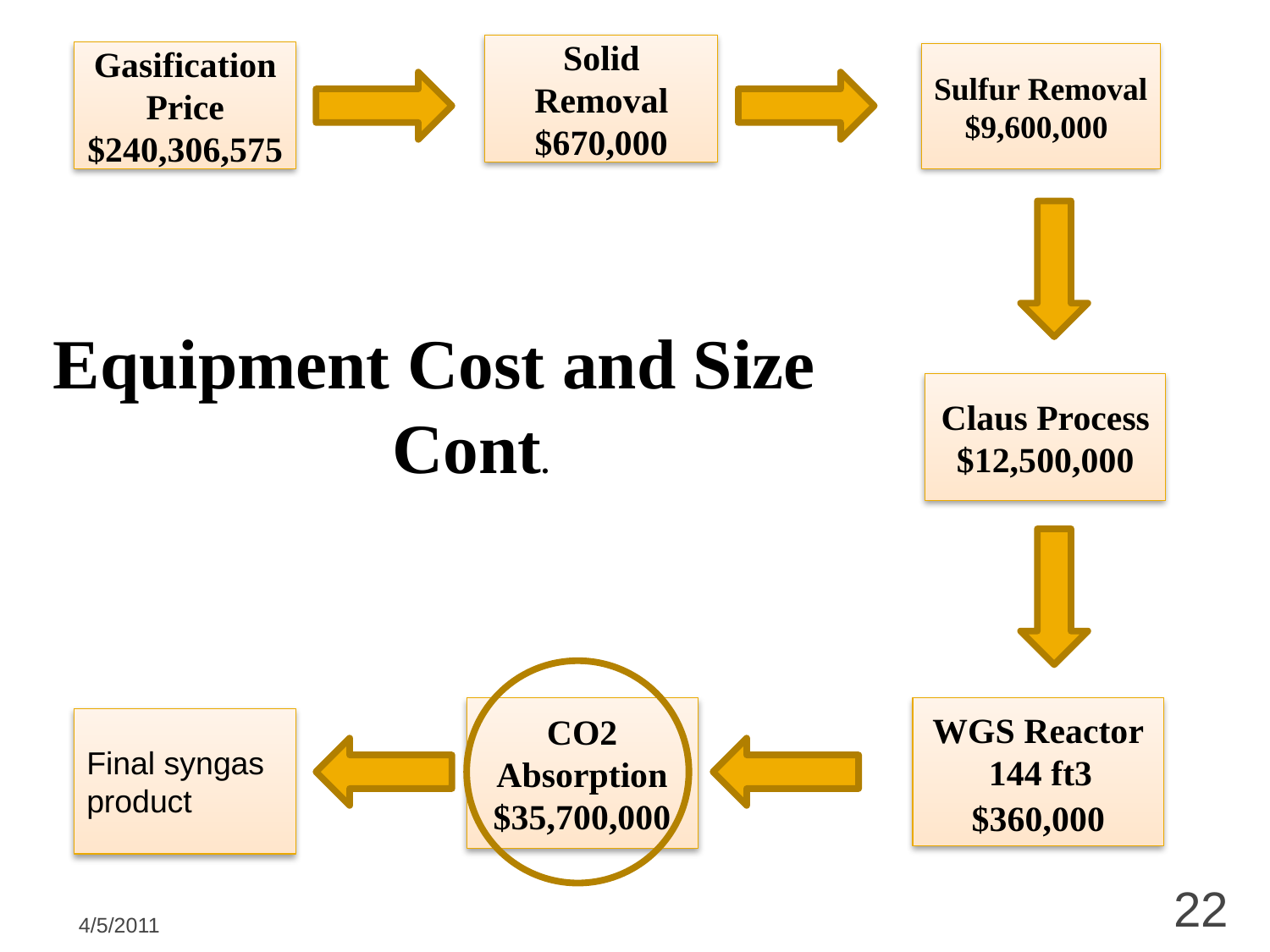

Solid Removal
$670,000
Gasification Price
$240,306,575

Sulfur Removal
$9,600,000

Equipment Cost and Size
Cont.
Claus Process
$12,500,000

CO2 Absorption
$35,700,000
WGS Reactor

Final syngas
product

144 ft3
$360,000
4/5/2011
22